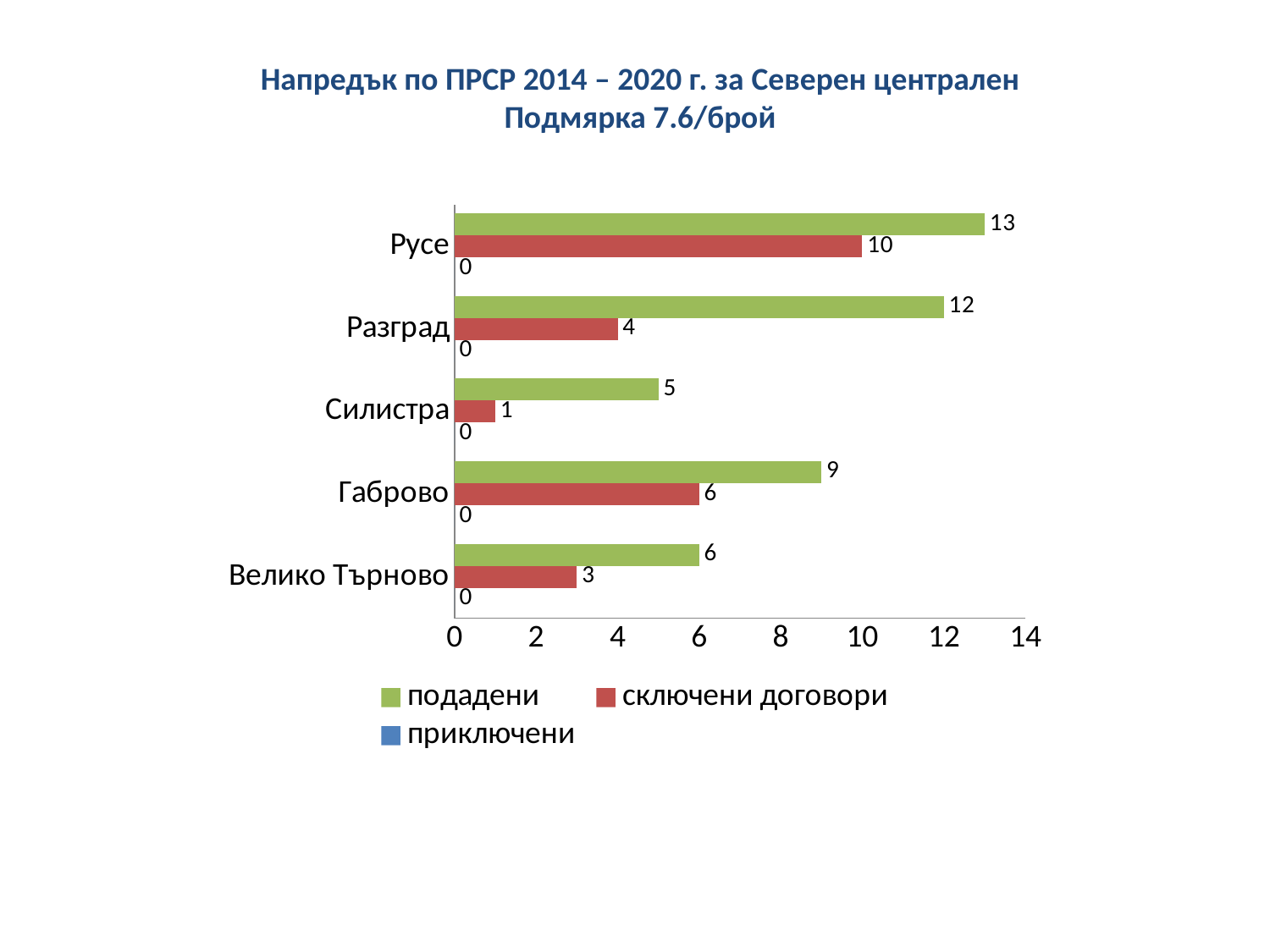

Напредък по ПРСР 2014 – 2020 г. за Северен централен
Подмярка 7.6/брой

### Chart

| Category | приключени | сключени договори | подадени |
|---|---|---|---|
| Велико Търново | 0.0 | 3.0 | 6.0 |
| Габрово | 0.0 | 6.0 | 9.0 |
| Силистра | 0.0 | 1.0 | 5.0 |
| Разград | 0.0 | 4.0 | 12.0 |
| Русе | 0.0 | 10.0 | 13.0 |